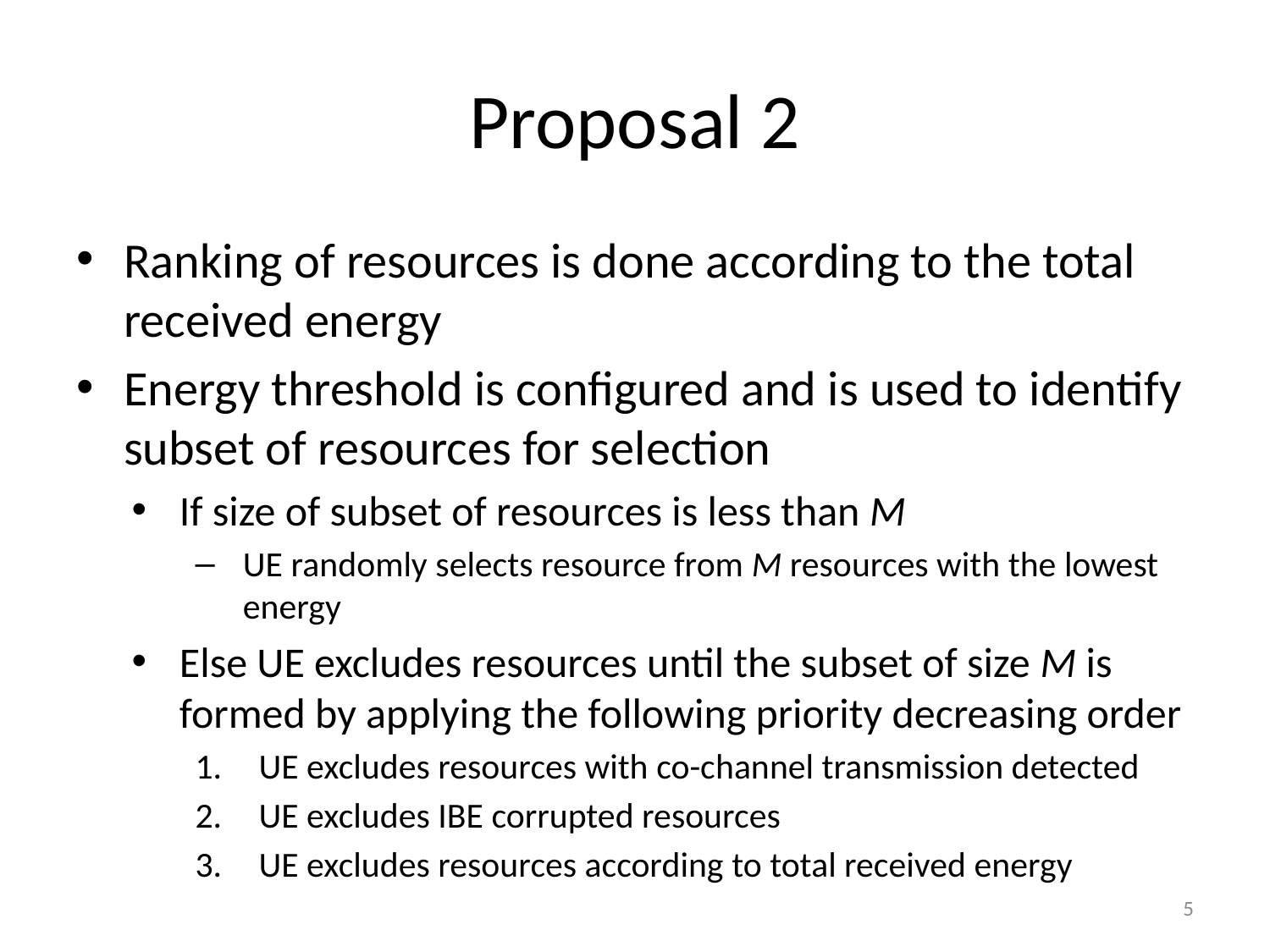

# Proposal 2
Ranking of resources is done according to the total received energy
Energy threshold is configured and is used to identify subset of resources for selection
If size of subset of resources is less than M
UE randomly selects resource from M resources with the lowest energy
Else UE excludes resources until the subset of size M is formed by applying the following priority decreasing order
UE excludes resources with co-channel transmission detected
UE excludes IBE corrupted resources
UE excludes resources according to total received energy
5